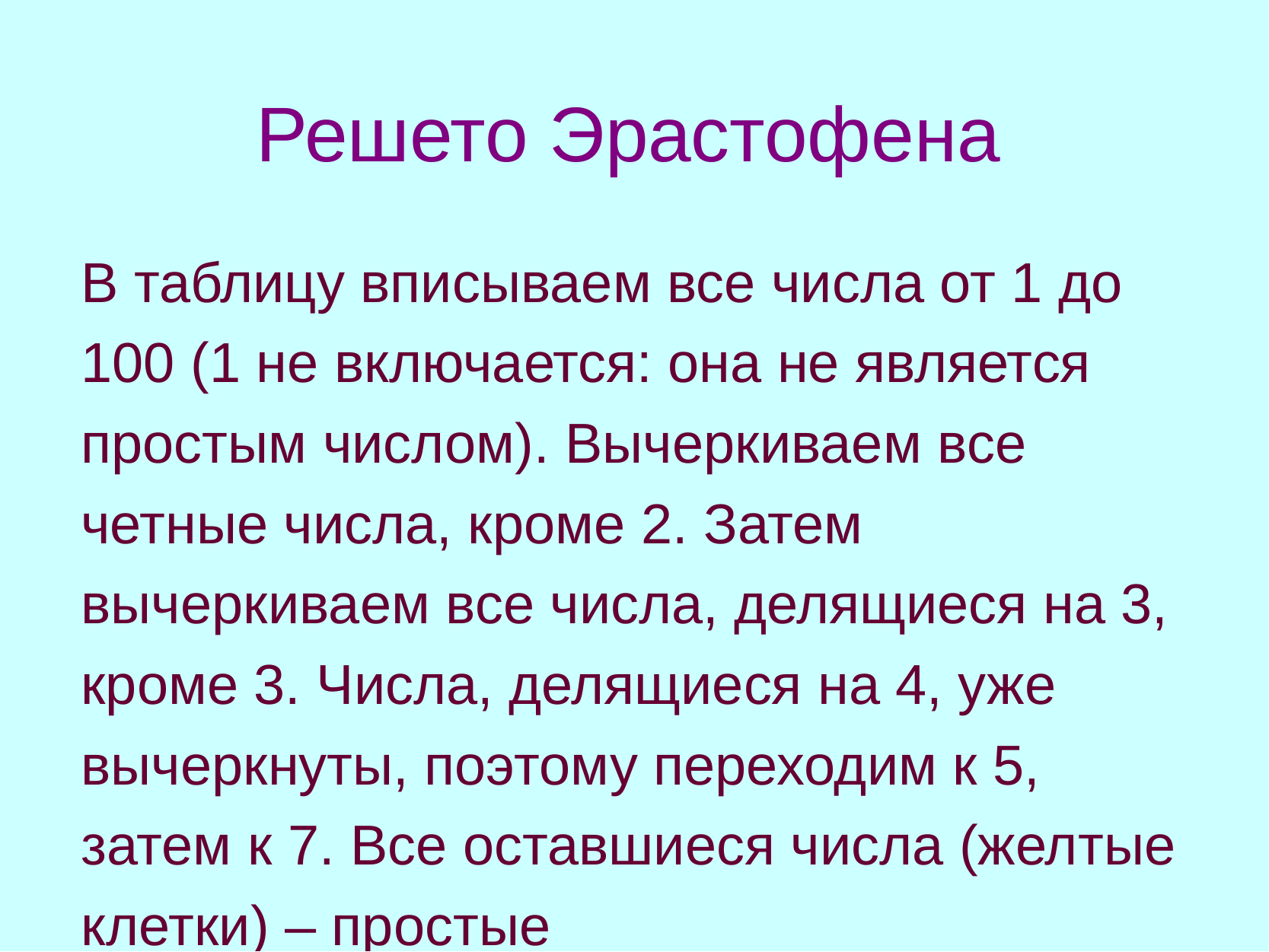

# Решето Эрастофена
В таблицу вписываем все числа от 1 до 100 (1 не включается: она не является простым числом). Вычеркиваем все четные числа, кроме 2. Затем вычеркиваем все числа, делящиеся на 3, кроме 3. Числа, делящиеся на 4, уже вычеркнуты, поэтому переходим к 5, затем к 7. Все оставшиеся числа (желтые клетки) – простые